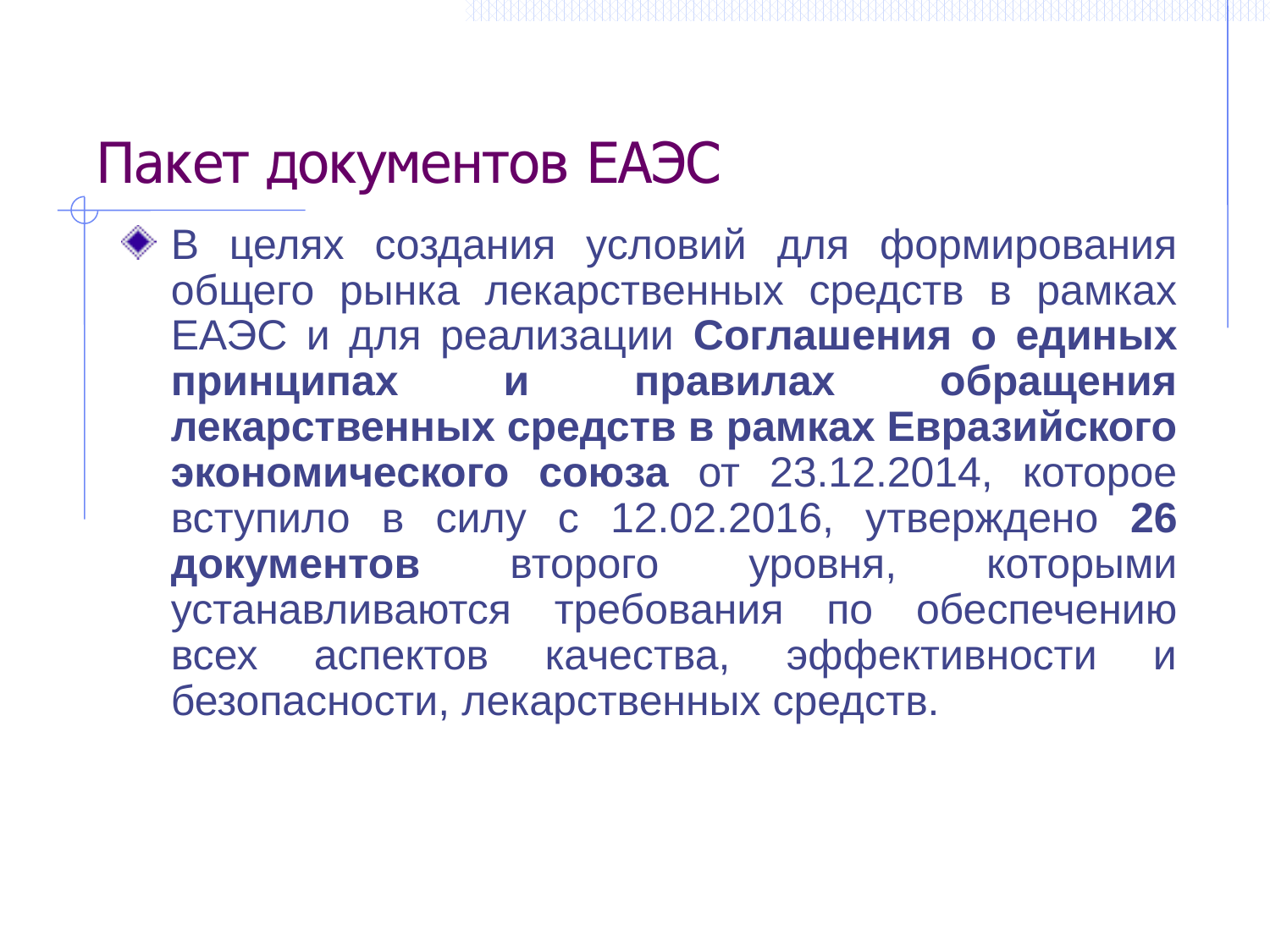

# Пакет документов ЕАЭС
В целях создания условий для формирования общего рынка лекарственных средств в рамках ЕАЭС и для реализации Соглашения о единых принципах и правилах обращения лекарственных средств в рамках Евразийского экономического союза от 23.12.2014, которое вступило в силу с 12.02.2016, утверждено 26 документов второго уровня, которыми устанавливаются требования по обеспечению всех аспектов качества, эффективности и безопасности, лекарственных средств.